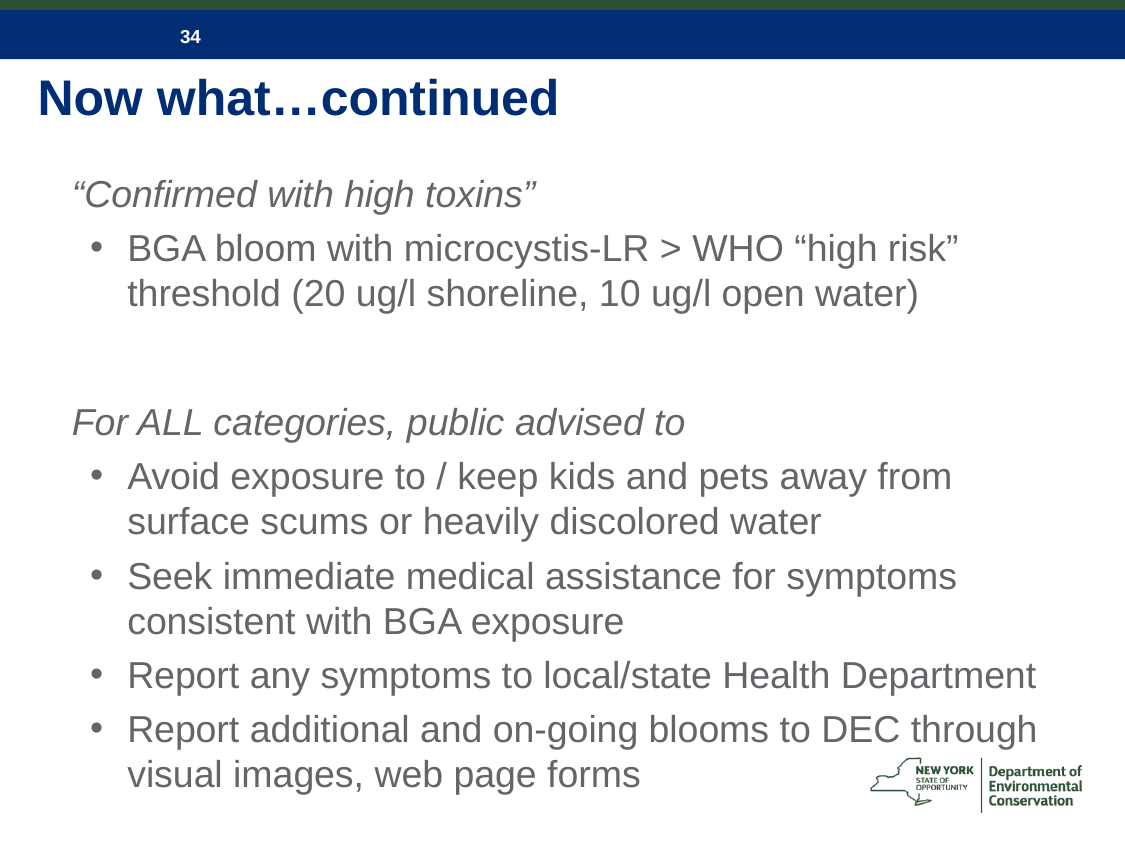

# Now what…continued
“Confirmed with high toxins”
BGA bloom with microcystis-LR > WHO “high risk” threshold (20 ug/l shoreline, 10 ug/l open water)

For ALL categories, public advised to
Avoid exposure to / keep kids and pets away from surface scums or heavily discolored water
Seek immediate medical assistance for symptoms consistent with BGA exposure
Report any symptoms to local/state Health Department
Report additional and on-going blooms to DEC through visual images, web page forms